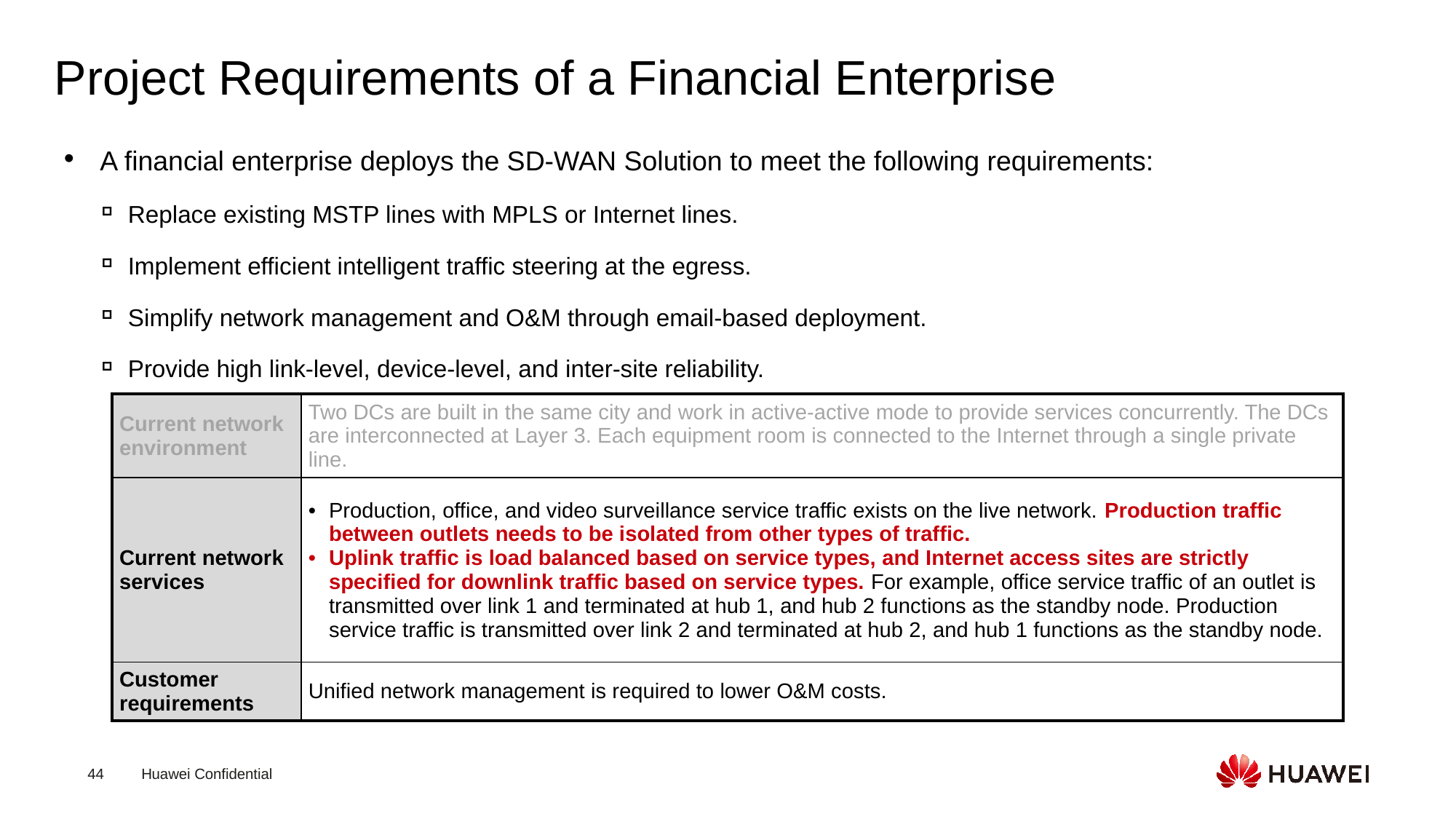

# Project Requirements of a Financial Enterprise
A financial enterprise deploys the SD-WAN Solution to meet the following requirements:
Replace existing MSTP lines with MPLS or Internet lines.
Implement efficient intelligent traffic steering at the egress.
Simplify network management and O&M through email-based deployment.
Provide high link-level, device-level, and inter-site reliability.

| Current network environment | Two DCs are built in the same city and work in active-active mode to provide services concurrently. The DCs are interconnected at Layer 3. Each equipment room is connected to the Internet through a single private line. |
| --- | --- |
| Current network services | Production, office, and video surveillance service traffic exists on the live network. Production traffic between outlets needs to be isolated from other types of traffic. Uplink traffic is load balanced based on service types, and Internet access sites are strictly specified for downlink traffic based on service types. For example, office service traffic of an outlet is transmitted over link 1 and terminated at hub 1, and hub 2 functions as the standby node. Production service traffic is transmitted over link 2 and terminated at hub 2, and hub 1 functions as the standby node. |
| Customer requirements | Unified network management is required to lower O&M costs. |